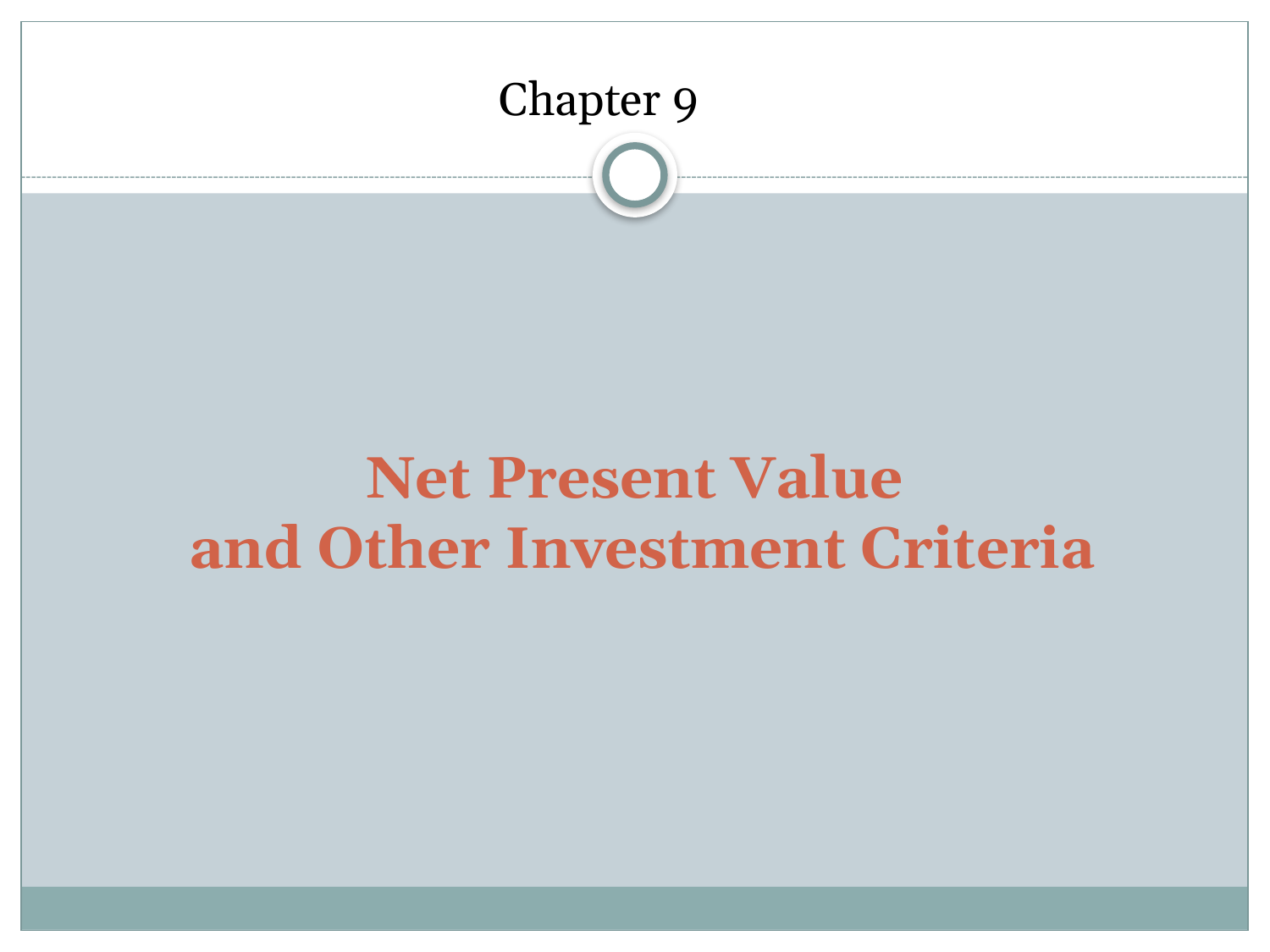

Chapter 9

# Net Present Value and Other Investment Criteria